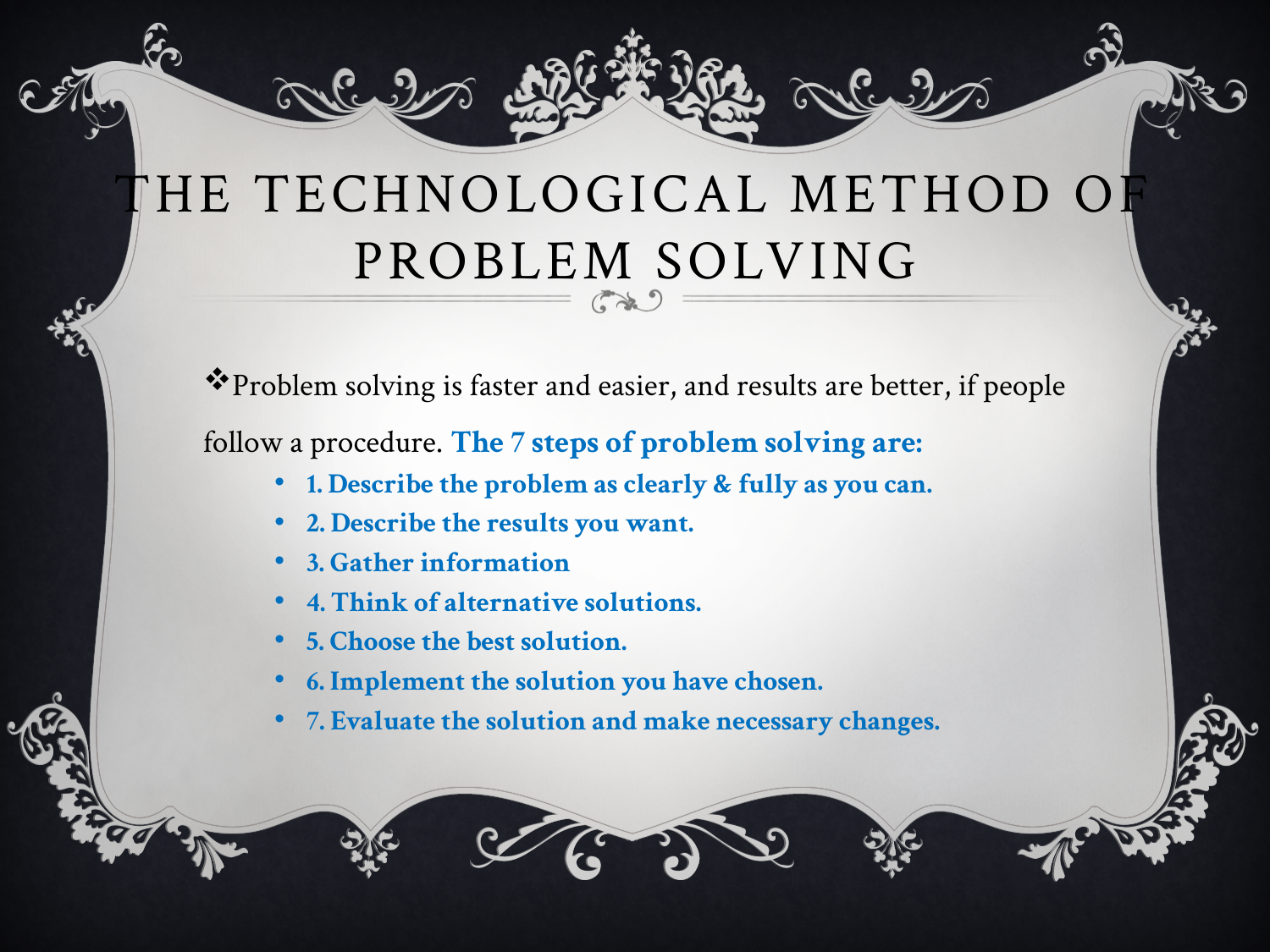

# The technological method of problem solving
Problem solving is faster and easier, and results are better, if people follow a procedure. The 7 steps of problem solving are:
1. Describe the problem as clearly & fully as you can.
2. Describe the results you want.
3. Gather information
4. Think of alternative solutions.
5. Choose the best solution.
6. Implement the solution you have chosen.
7. Evaluate the solution and make necessary changes.